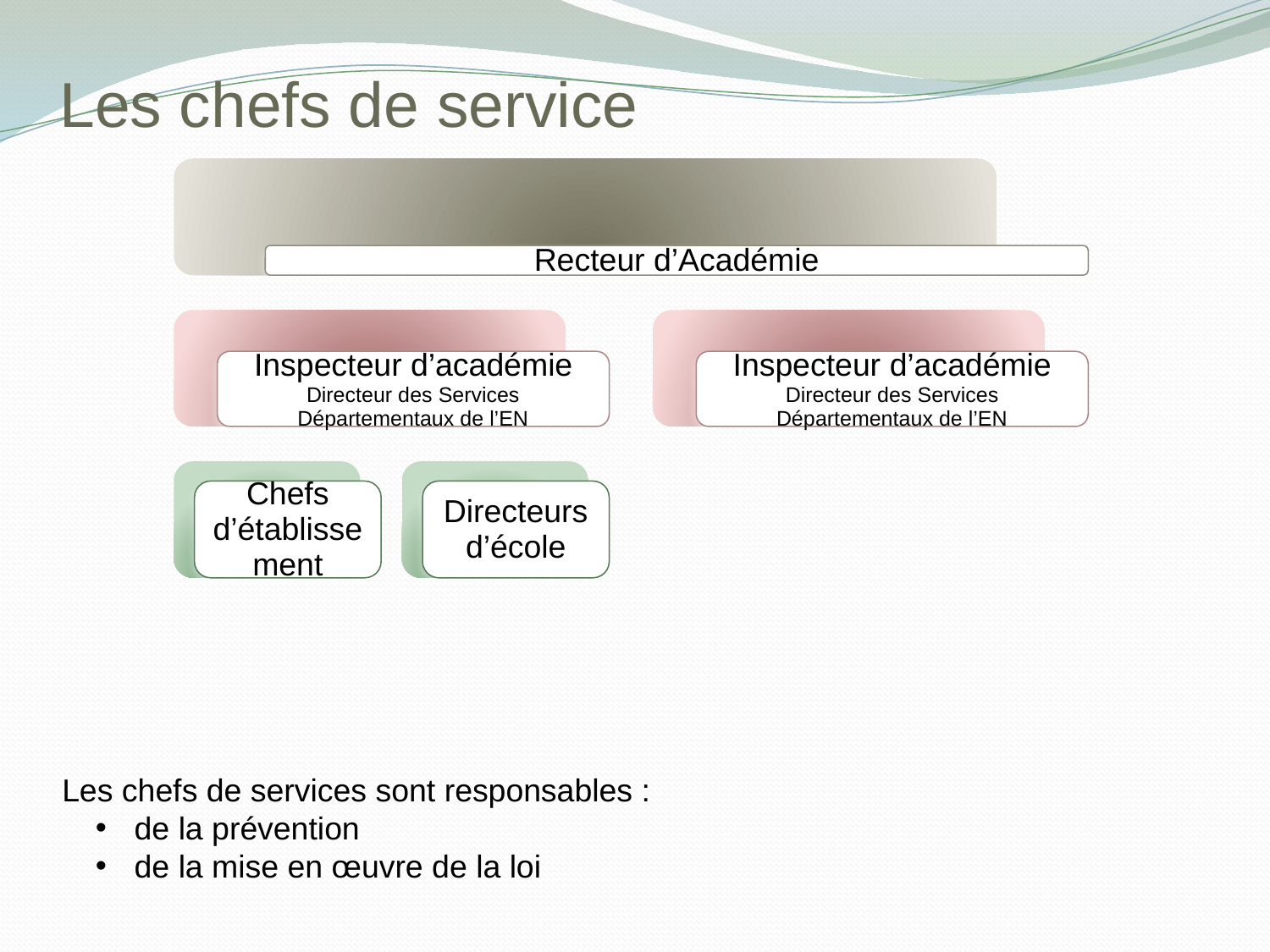

# Les chefs de service
Recteur d’Académie
Inspecteur d’académie
Directeur des Services Départementaux de l’EN
Chefs d’établissement
Directeurs d’école
Inspecteur d’académie
Directeur des Services Départementaux de l’EN
Les chefs de services sont responsables :
 de la prévention
 de la mise en œuvre de la loi